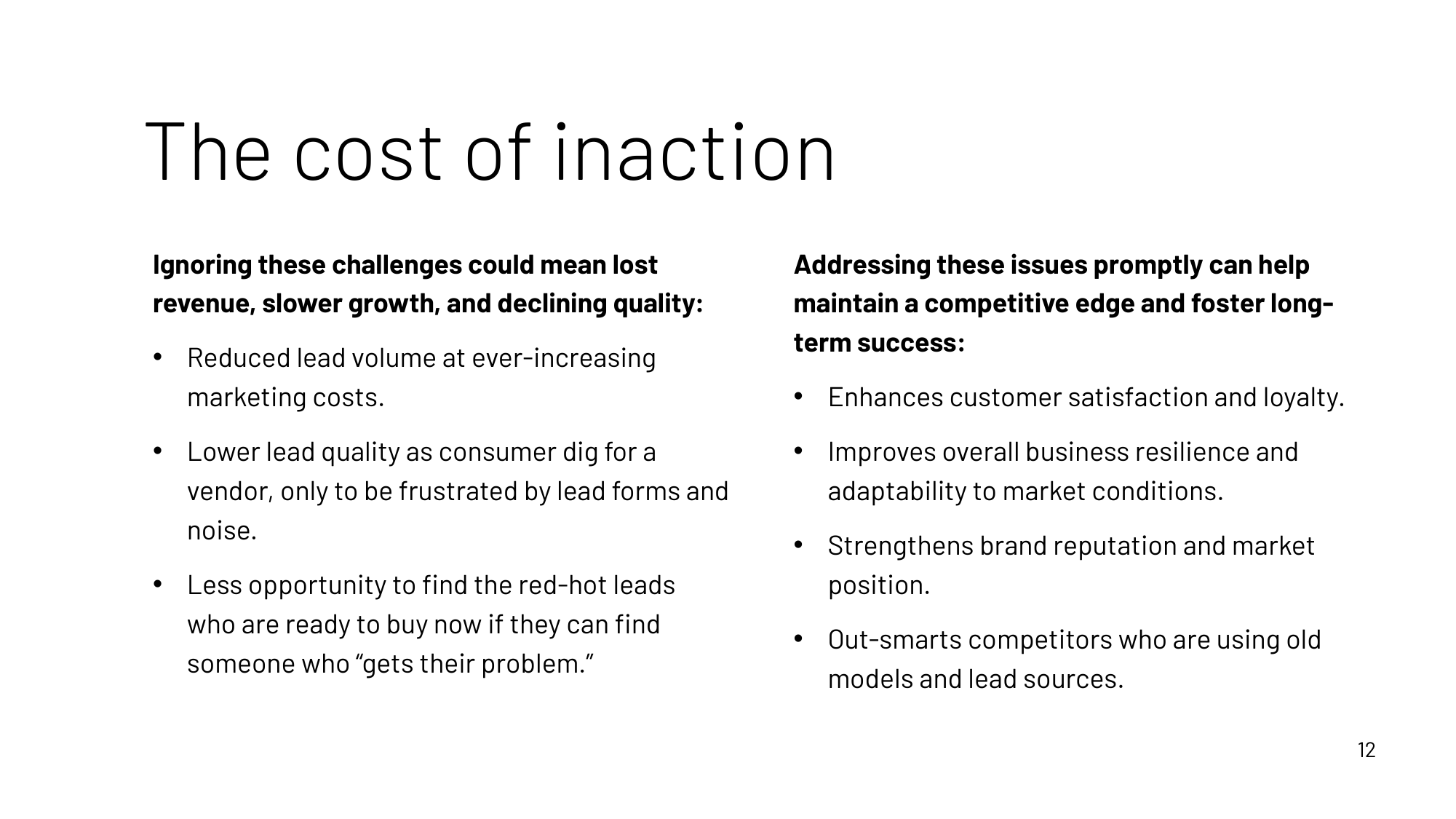

# The cost of inaction
Ignoring these challenges could mean lost revenue, slower growth, and declining quality:
Reduced lead volume at ever-increasing marketing costs.
Lower lead quality as consumer dig for a vendor, only to be frustrated by lead forms and noise.
Less opportunity to find the red-hot leads who are ready to buy now if they can find someone who “gets their problem.”
Addressing these issues promptly can help maintain a competitive edge and foster long-term success:
Enhances customer satisfaction and loyalty.
Improves overall business resilience and adaptability to market conditions.
Strengthens brand reputation and market position.
Out-smarts competitors who are using old models and lead sources.
12